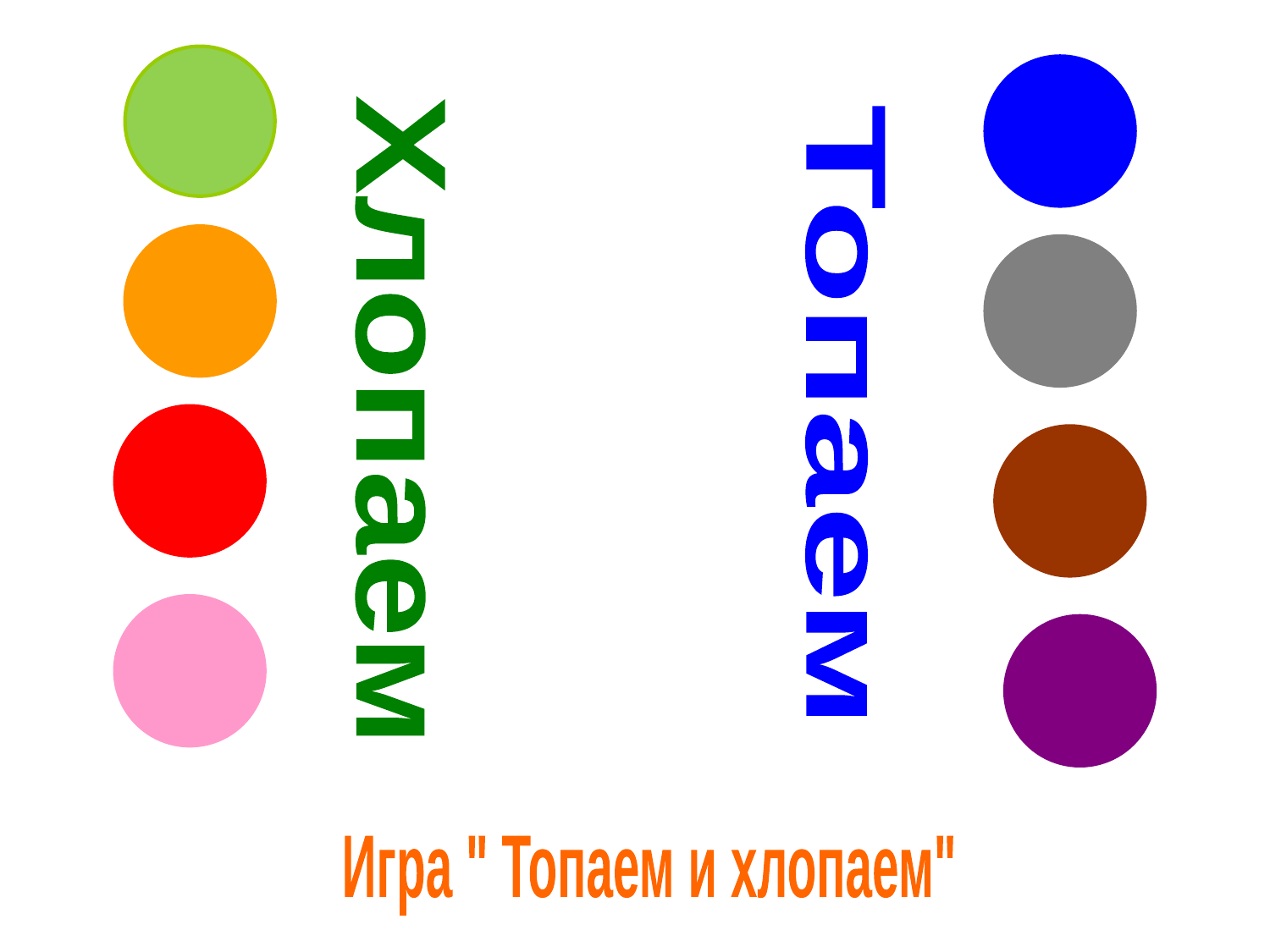

Хлопаем
Топаем

Игра " Топаем и хлопаем"